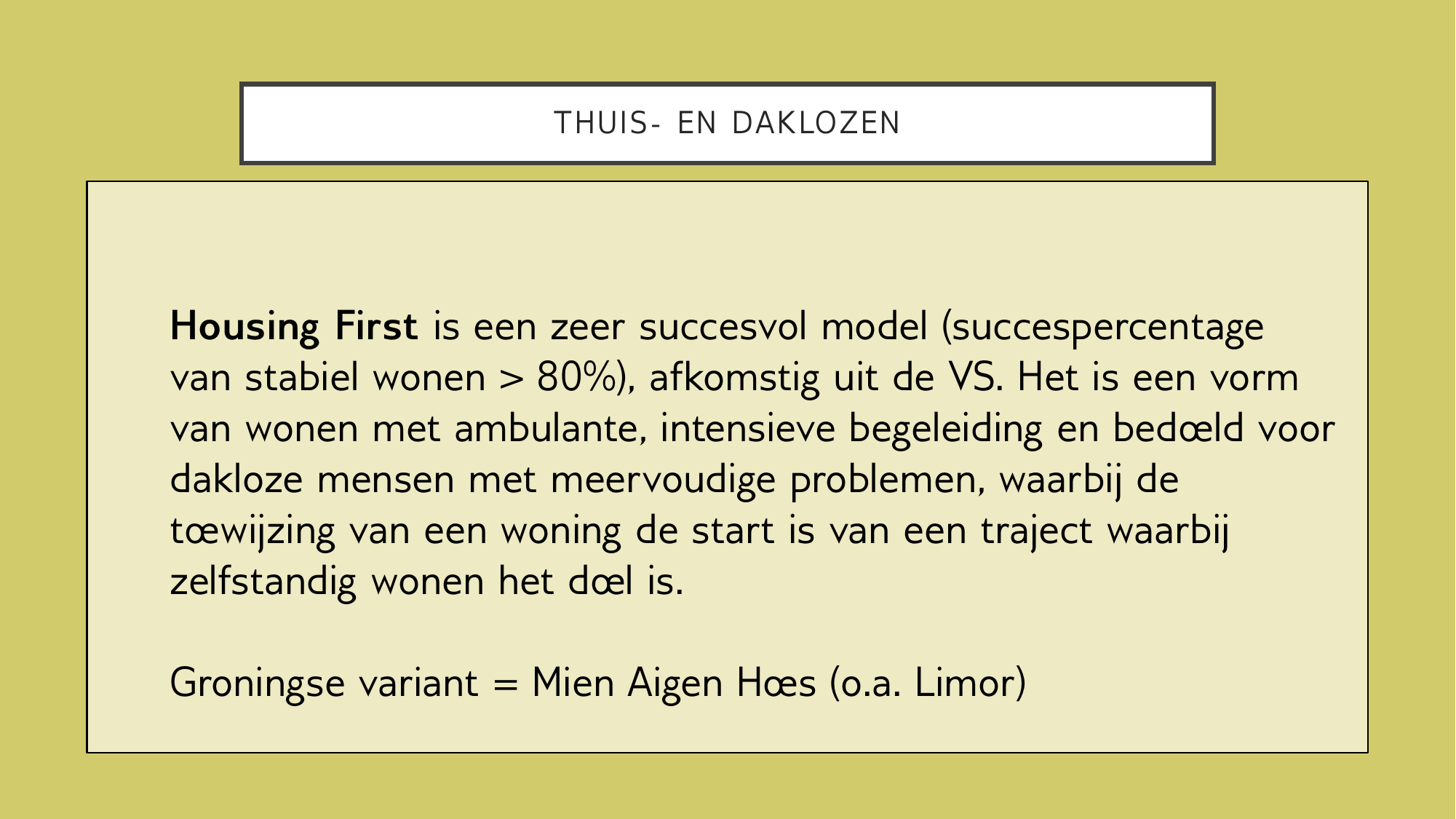

# Thuis- en daklozen

Housing First is een zeer succesvol model (succespercentage van stabiel wonen > 80%), afkomstig uit de VS. Het is een vorm van wonen met ambulante, intensieve begeleiding en bedoeld voor dakloze mensen met meervoudige problemen, waarbij de toewijzing van een woning de start is van een traject waarbij zelfstandig wonen het doel is.

Groningse variant = Mien Aigen Hoes (o.a. Limor)